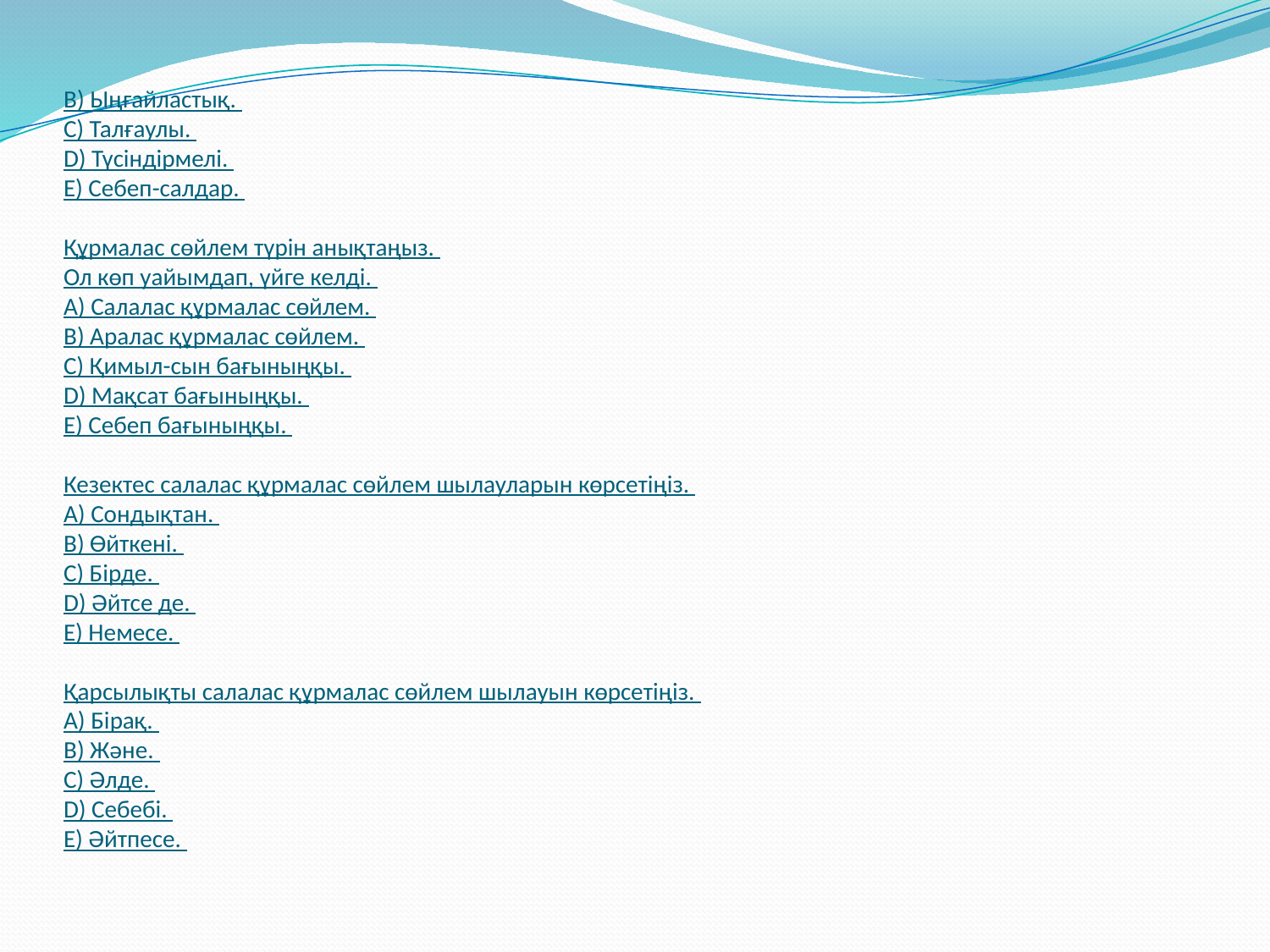

# В) Ыңғайластық. С) Талғаулы. D) Түсіндірмелі. Е) Себеп-салдар. Құрмалас сөйлем түрін анықтаңыз. Ол көп уайымдап, үйге келді. А) Салалас құрмалас сөйлем. В) Аралас құрмалас сөйлем. С) Қимыл-сын бағыныңқы. D) Мақсат бағыныңқы. Е) Себеп бағыныңқы. Кезектес салалас құрмалас сөйлем шылауларын көрсетіңіз. А) Сондықтан. В) Өйткені. С) Бірде. D) Әйтсе де. Е) Немесе. Қарсылықты салалас құрмалас сөйлем шылауын көрсетіңіз. А) Бірақ. В) Және. С) Әлде. D) Себебі. Е) Әйтпесе.